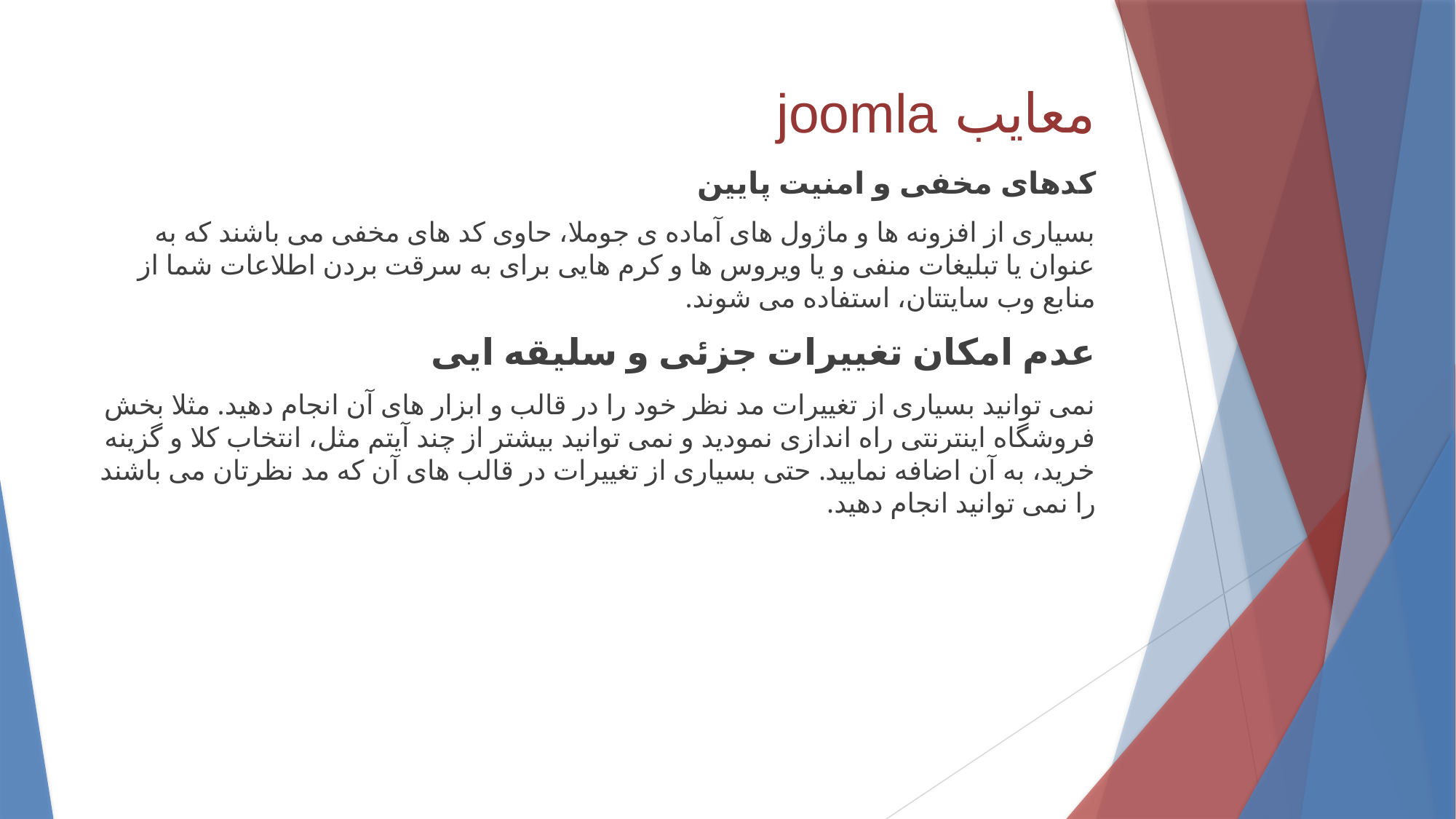

# معایب joomla
کدهای مخفی و امنیت پایین
بسیاری از افزونه ها و ماژول های آماده ی جوملا، حاوی کد های مخفی می باشند که به عنوان یا تبلیغات منفی و یا ویروس ها و کرم هایی برای به سرقت بردن اطلاعات شما از منابع وب سایتتان، استفاده می شوند.
عدم امکان تغییرات جزئی و سلیقه ایی
نمی توانید بسیاری از تغییرات مد نظر خود را در قالب و ابزار های آن انجام دهید. مثلا بخش فروشگاه اینترنتی راه اندازی نمودید و نمی توانید بیشتر از چند آیتم مثل، انتخاب کلا و گزینه خرید، به آن اضافه نمایید. حتی بسیاری از تغییرات در قالب های آن که مد نظرتان می باشند را نمی توانید انجام دهید.